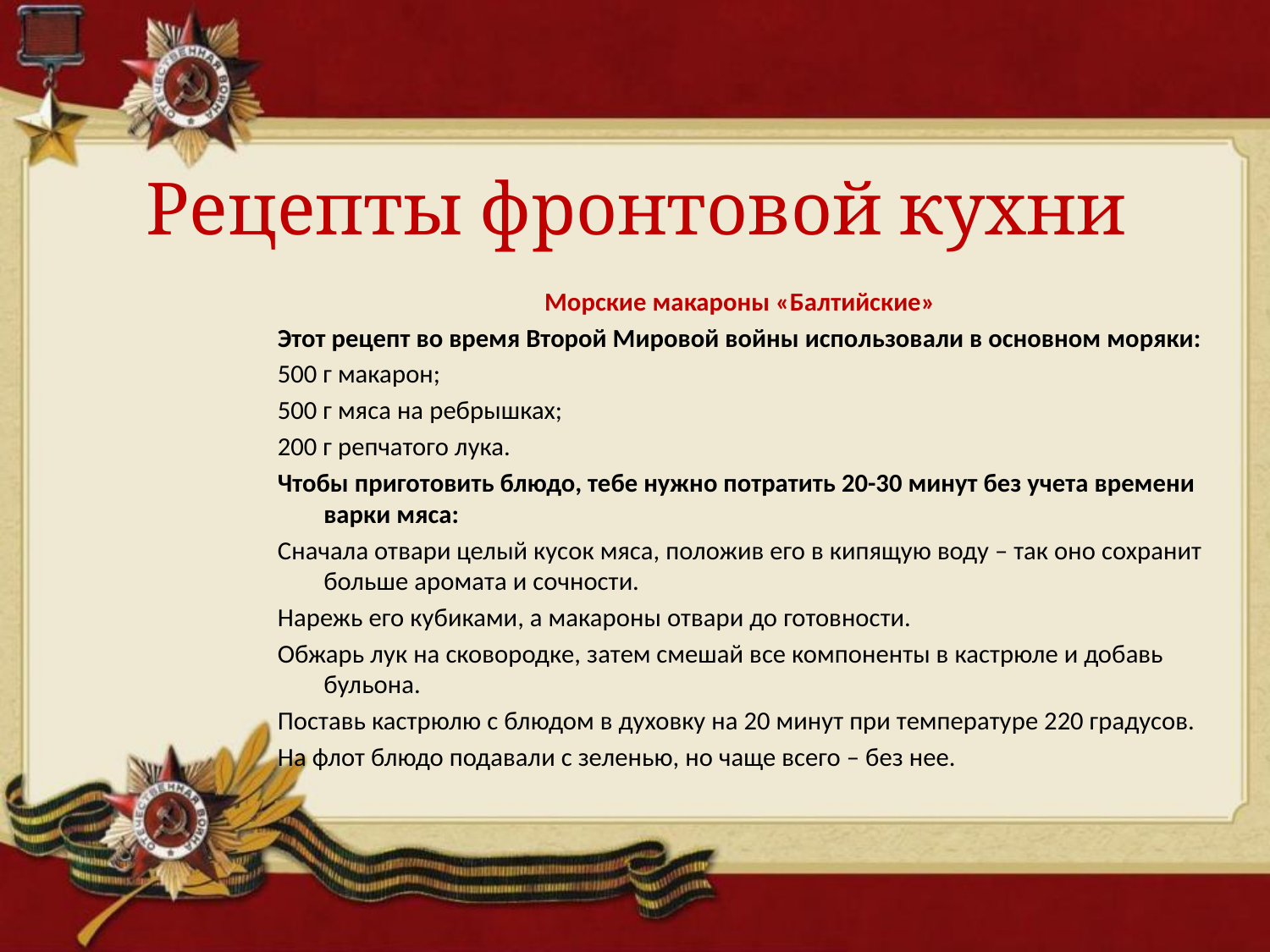

# Рецепты фронтовой кухни

Морские макароны «Балтийские»
Этот рецепт во время Второй Мировой войны использовали в основном моряки:
500 г макарон;
500 г мяса на ребрышках;
200 г репчатого лука.
Чтобы приготовить блюдо, тебе нужно потратить 20-30 минут без учета времени варки мяса:
Сначала отвари целый кусок мяса, положив его в кипящую воду – так оно сохранит больше аромата и сочности.
Нарежь его кубиками, а макароны отвари до готовности.
Обжарь лук на сковородке, затем смешай все компоненты в кастрюле и добавь бульона.
Поставь кастрюлю с блюдом в духовку на 20 минут при температуре 220 градусов.
На флот блюдо подавали с зеленью, но чаще всего – без нее.